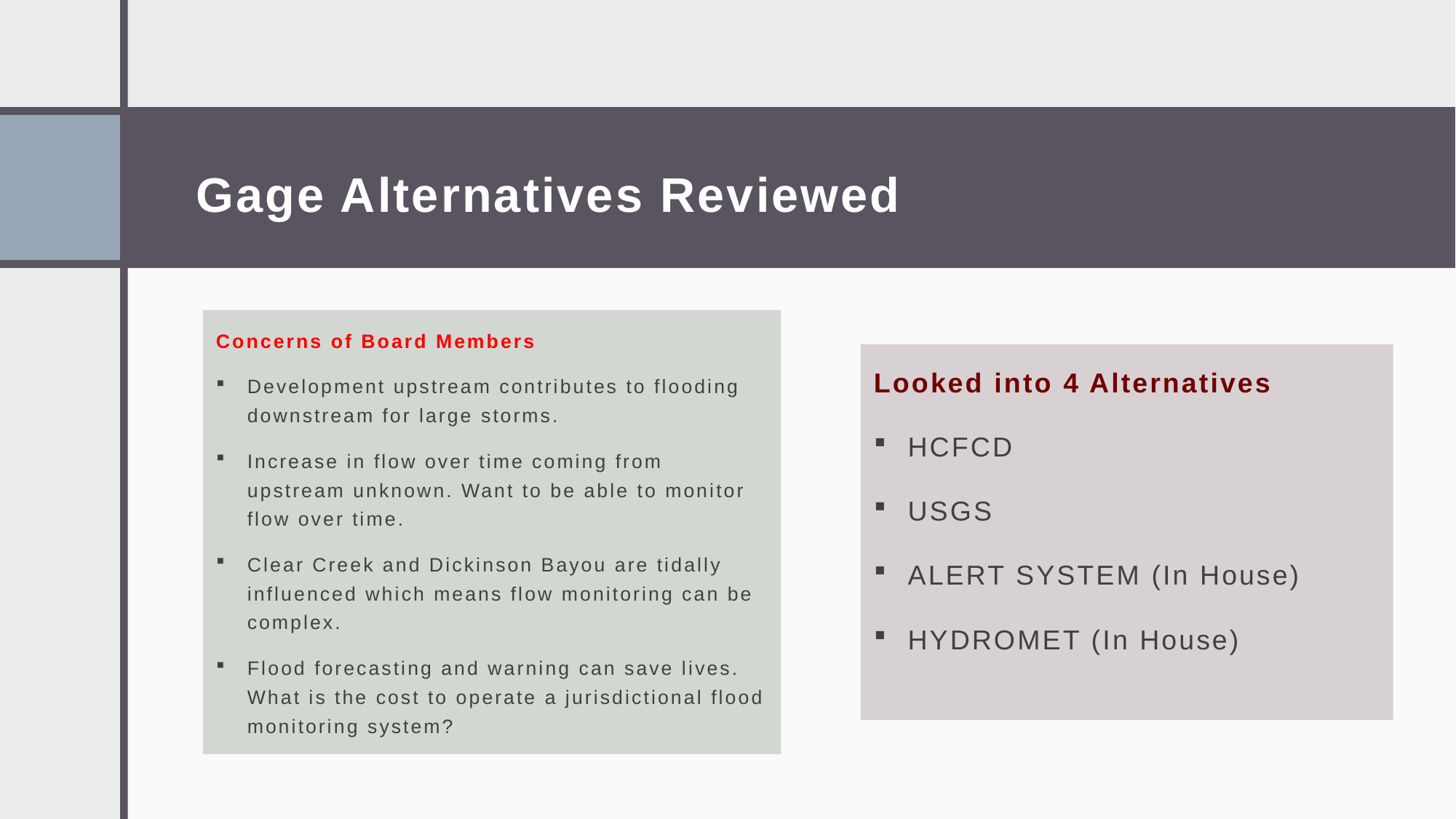

# Gage Alternatives Reviewed
Concerns of Board Members
Development upstream contributes to flooding downstream for large storms.
Increase in flow over time coming from upstream unknown. Want to be able to monitor flow over time.
Clear Creek and Dickinson Bayou are tidally influenced which means flow monitoring can be complex.
Flood forecasting and warning can save lives. What is the cost to operate a jurisdictional flood monitoring system?
Looked into 4 Alternatives
HCFCD
USGS
ALERT SYSTEM (In House)
HYDROMET (In House)